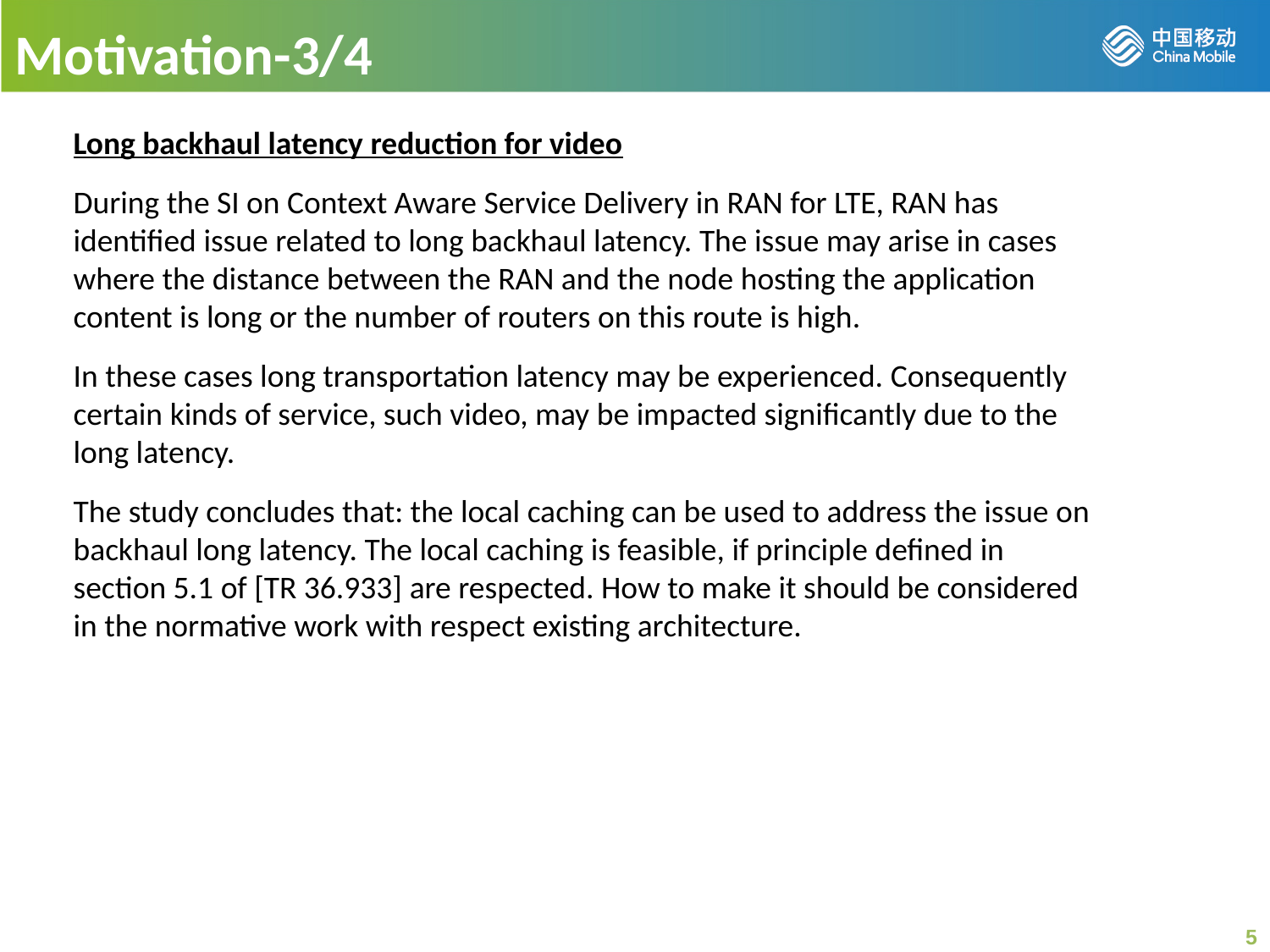

Motivation-3/4
Long backhaul latency reduction for video
During the SI on Context Aware Service Delivery in RAN for LTE, RAN has identified issue related to long backhaul latency. The issue may arise in cases where the distance between the RAN and the node hosting the application content is long or the number of routers on this route is high.
In these cases long transportation latency may be experienced. Consequently certain kinds of service, such video, may be impacted significantly due to the long latency.
The study concludes that: the local caching can be used to address the issue on backhaul long latency. The local caching is feasible, if principle defined in section 5.1 of [TR 36.933] are respected. How to make it should be considered in the normative work with respect existing architecture.